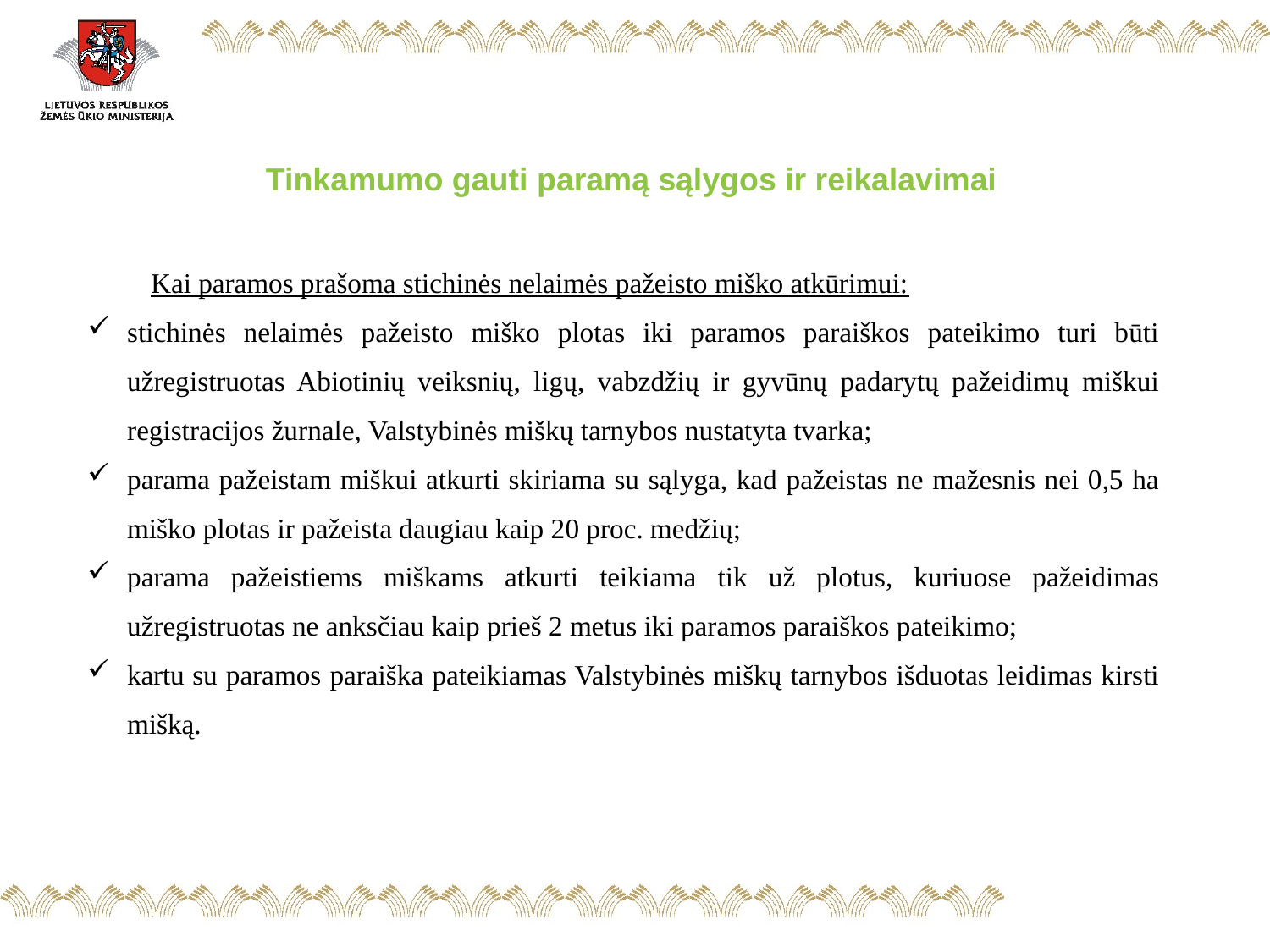

Tinkamumo gauti paramą sąlygos ir reikalavimai
Kai paramos prašoma stichinės nelaimės pažeisto miško atkūrimui:
stichinės nelaimės pažeisto miško plotas iki paramos paraiškos pateikimo turi būti užregistruotas Abiotinių veiksnių, ligų, vabzdžių ir gyvūnų padarytų pažeidimų miškui registracijos žurnale, Valstybinės miškų tarnybos nustatyta tvarka;
parama pažeistam miškui atkurti skiriama su sąlyga, kad pažeistas ne mažesnis nei 0,5 ha miško plotas ir pažeista daugiau kaip 20 proc. medžių;
parama pažeistiems miškams atkurti teikiama tik už plotus, kuriuose pažeidimas užregistruotas ne anksčiau kaip prieš 2 metus iki paramos paraiškos pateikimo;
kartu su paramos paraiška pateikiamas Valstybinės miškų tarnybos išduotas leidimas kirsti mišką.